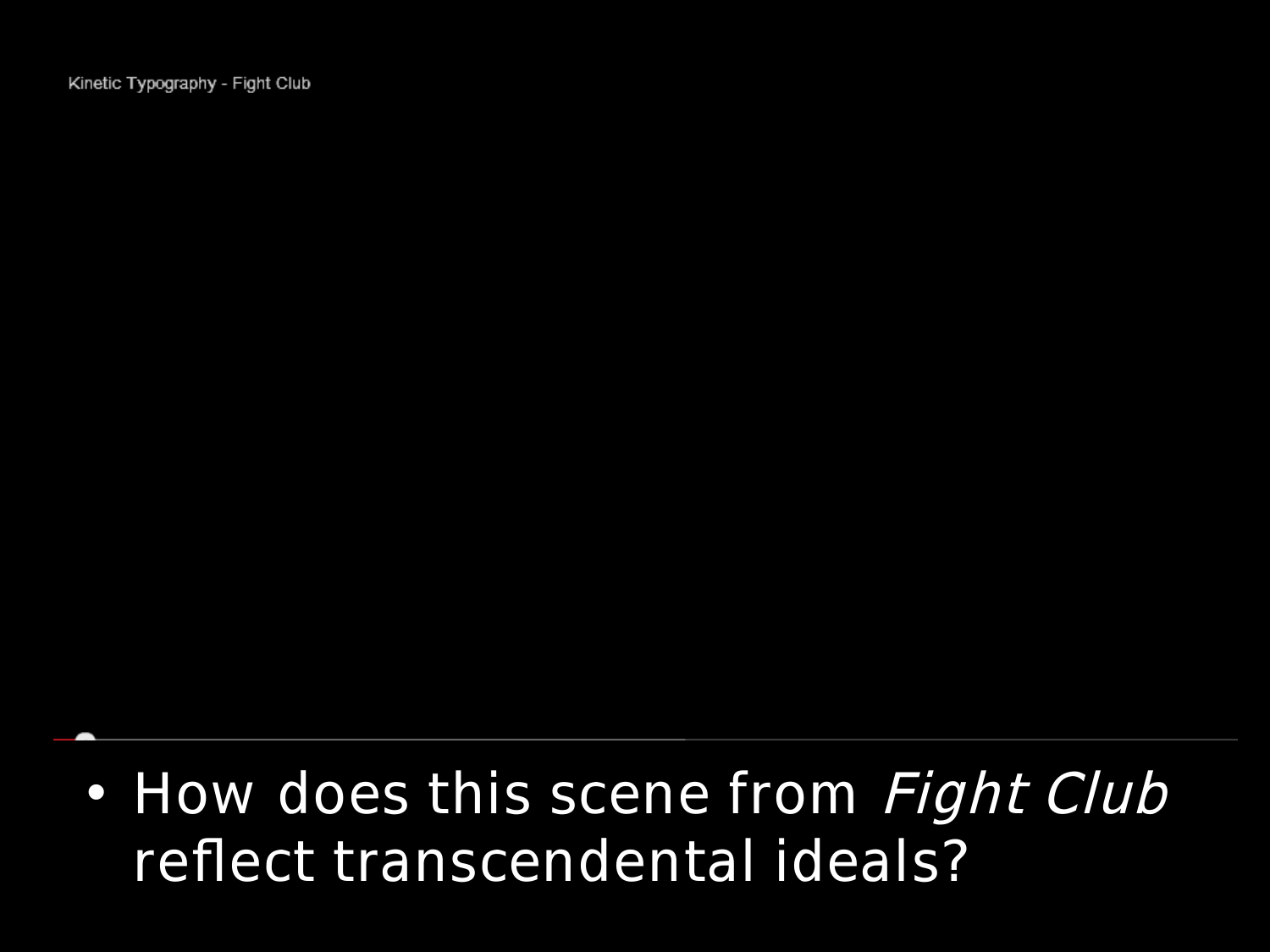

How does this scene from Fight Club reflect transcendental ideals?